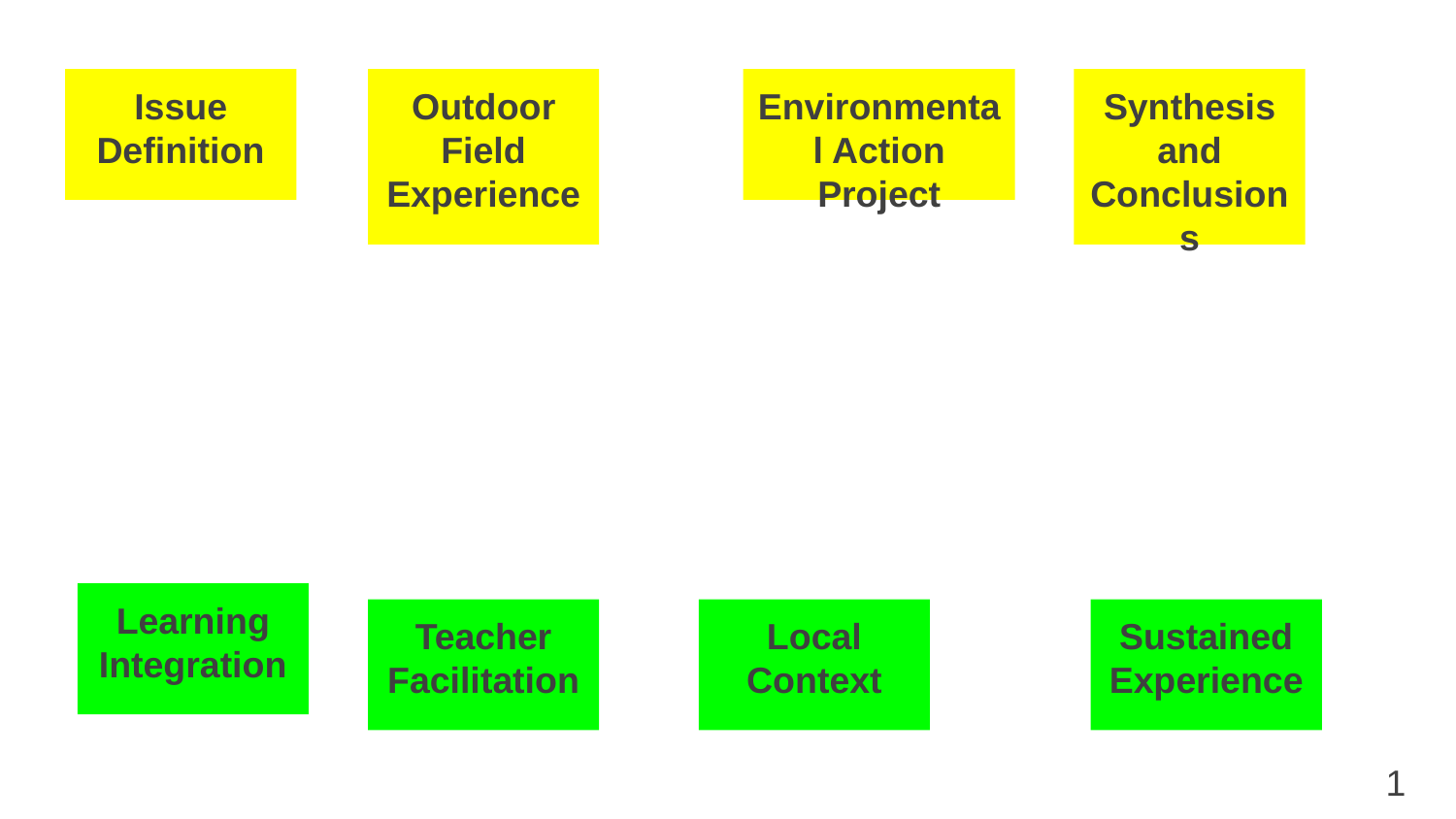

Issue Definition
Outdoor Field Experience
Environmental Action Project
Synthesis and Conclusions
#
Learning Integration
Teacher Facilitation
Local Context
Sustained Experience
1